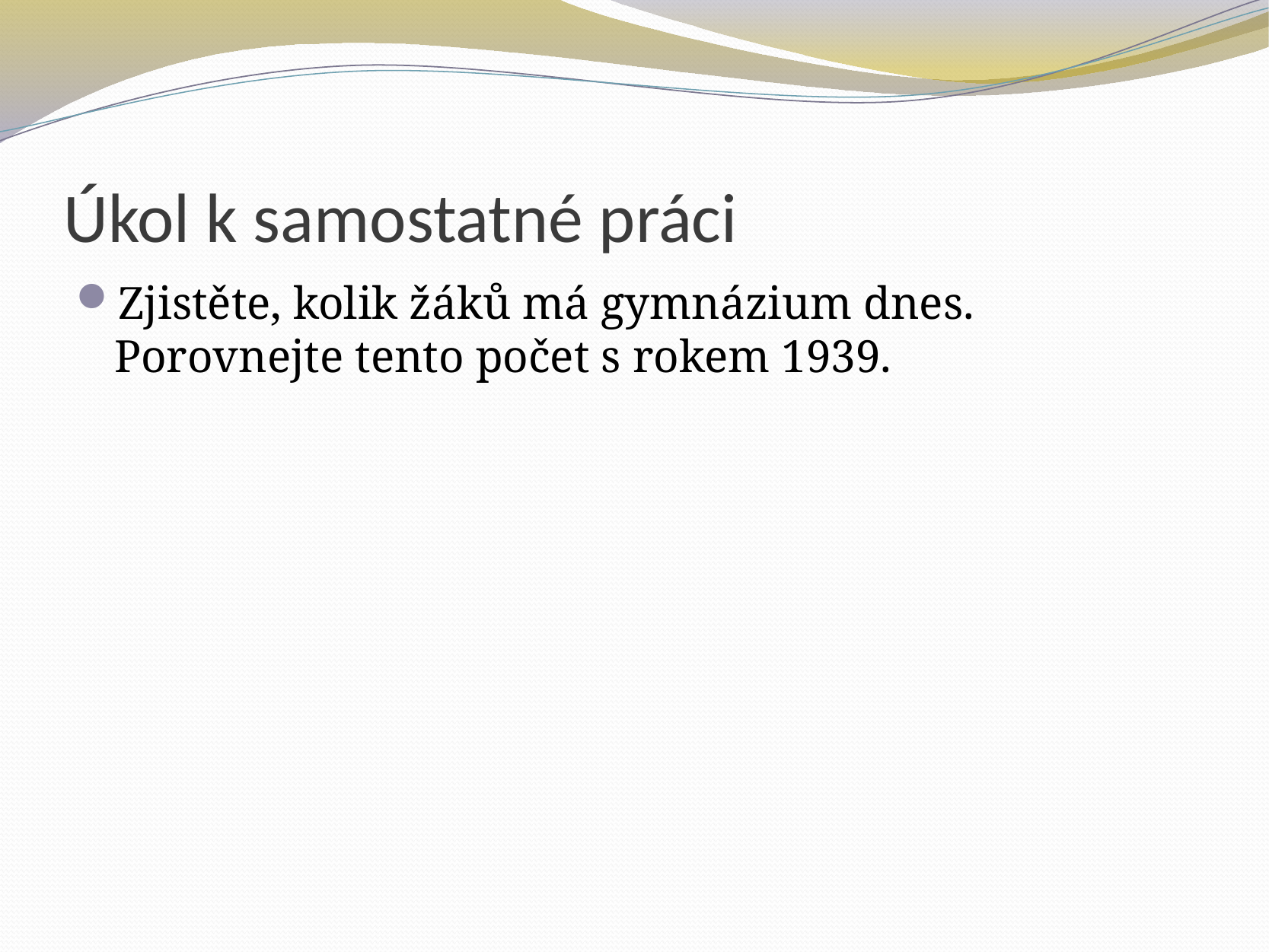

# Úkol k samostatné práci
Zjistěte, kolik žáků má gymnázium dnes. Porovnejte tento počet s rokem 1939.